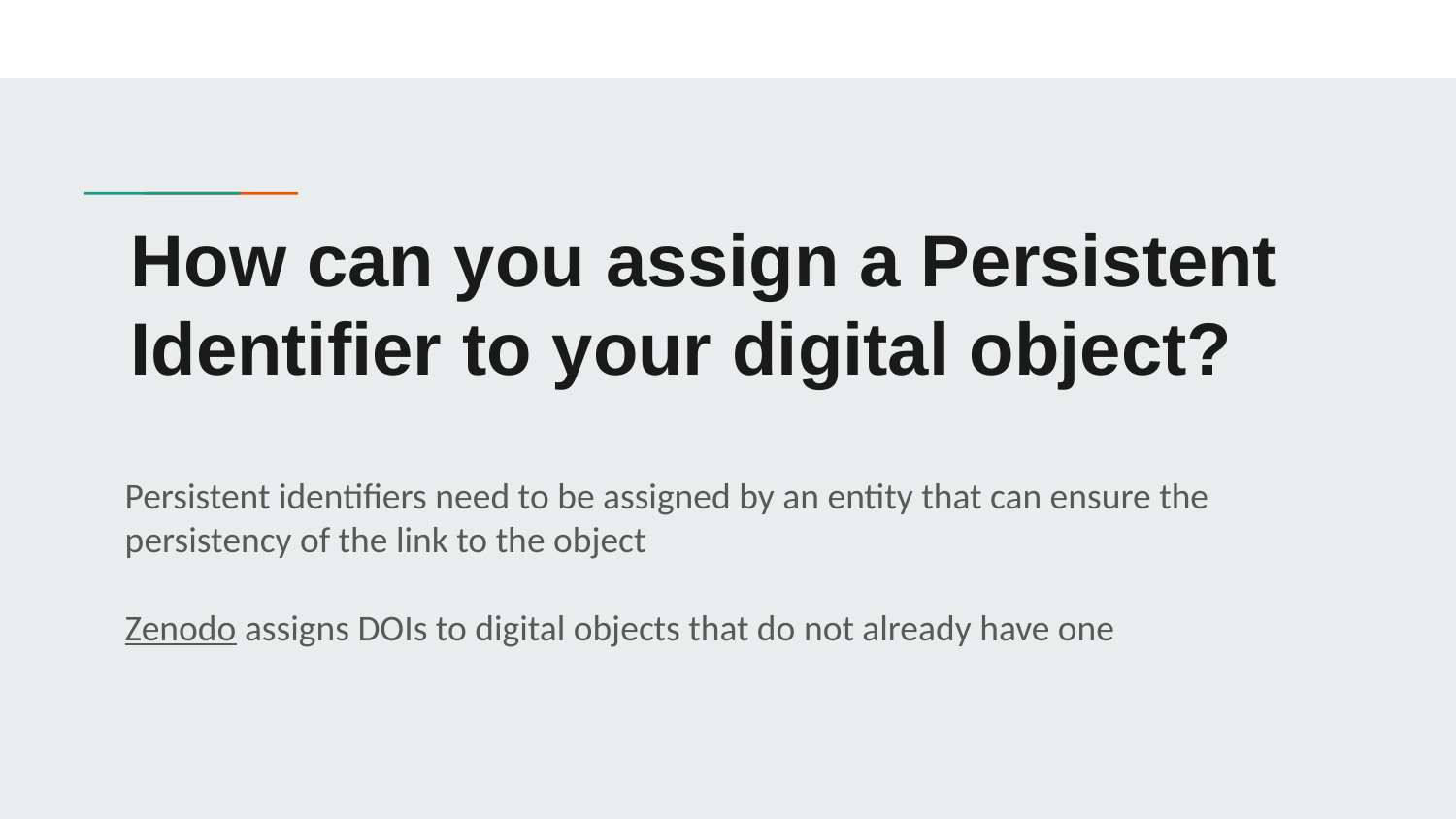

# How can you assign a Persistent Identifier to your digital object?
Persistent identifiers need to be assigned by an entity that can ensure the persistency of the link to the object
Zenodo assigns DOIs to digital objects that do not already have one